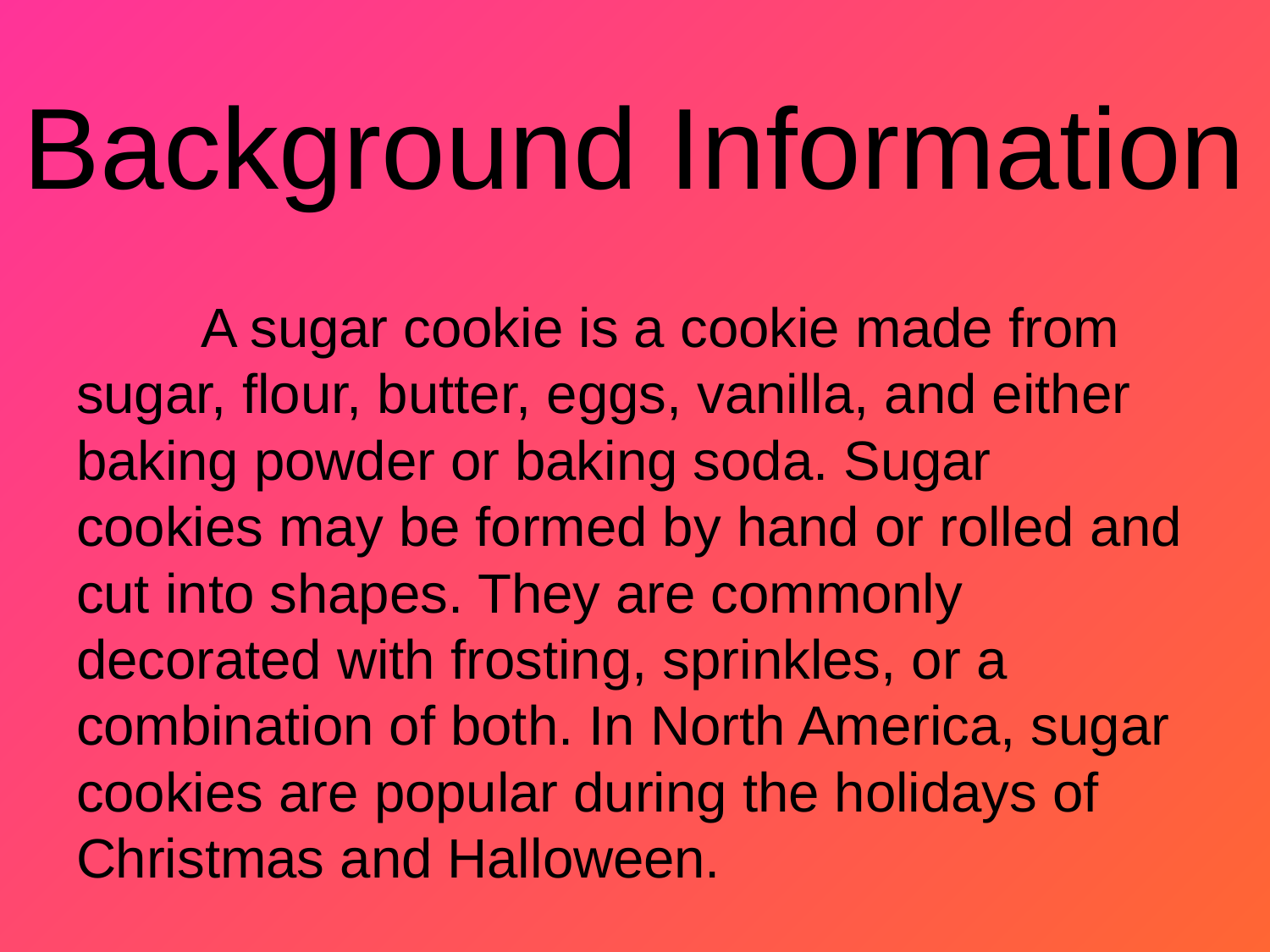

# Background Information
	A sugar cookie is a cookie made from sugar, flour, butter, eggs, vanilla, and either baking powder or baking soda. Sugar cookies may be formed by hand or rolled and cut into shapes. They are commonly decorated with frosting, sprinkles, or a combination of both. In North America, sugar cookies are popular during the holidays of Christmas and Halloween.